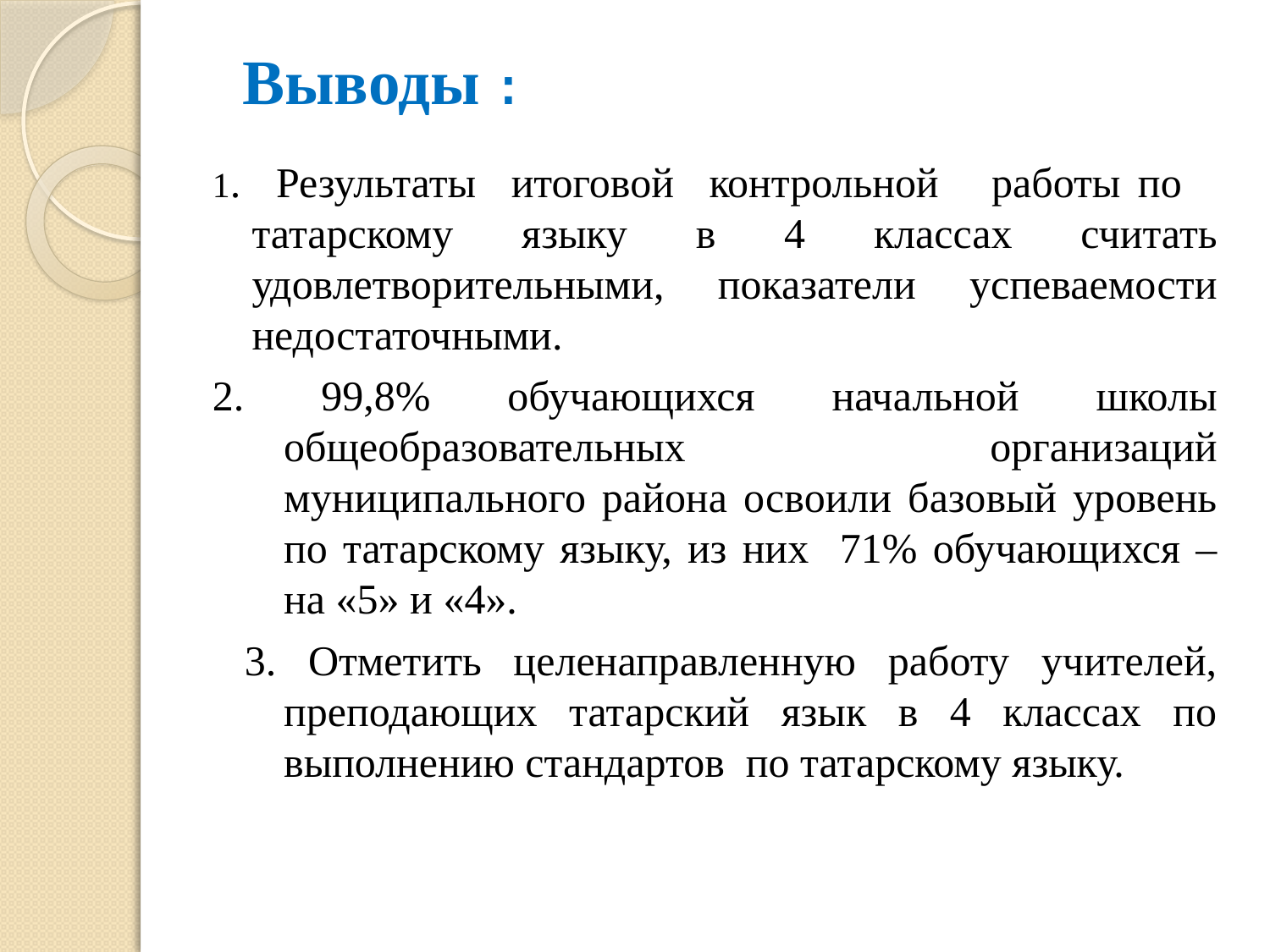

# Выводы :
1.  Результаты  итоговой  контрольной   работы по   татарскому языку в 4 классах считать удовлетворительными, показатели успеваемости недостаточными.
2. 99,8% обучающихся начальной школы общеобразовательных организаций муниципального района освоили базовый уровень по татарскому языку, из них  71% обучающихся – на «5» и «4».
 3. Отметить целенаправленную работу учителей, преподающих татарский язык в 4 классах по выполнению стандартов  по татарскому языку.